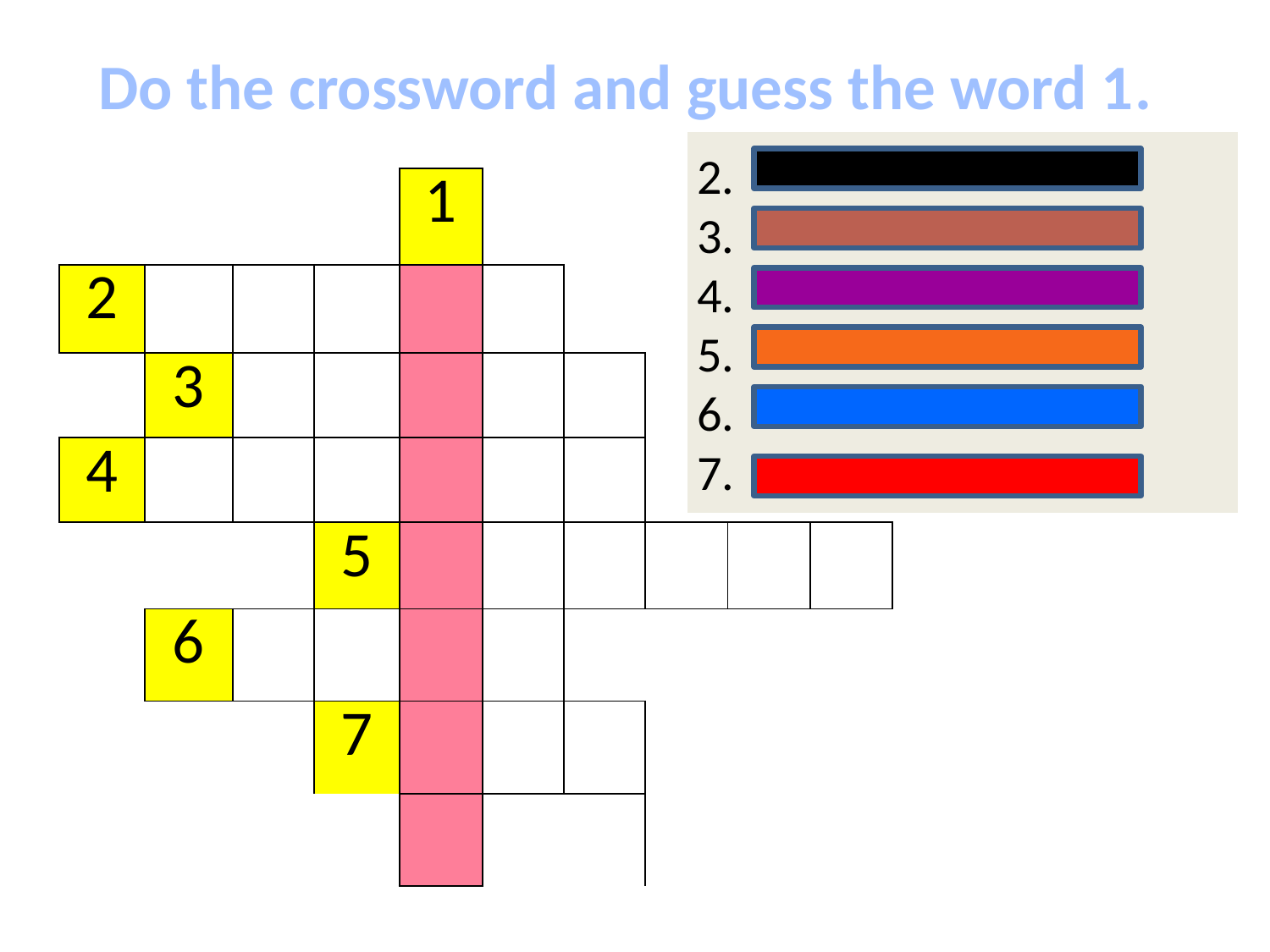

Do the crossword and guess the word 1.
2.
3.
4.
5.
6.
7.

|  |  |  |  | 1 |  |  |  |  |  |
| --- | --- | --- | --- | --- | --- | --- | --- | --- | --- |
| 2 |  |  |  |  |  |  |  |  |  |
|  | 3 |  |  |  |  |  |  |  |  |
| 4 |  |  |  |  |  |  |  |  |  |
|  |  |  | 5 |  |  |  |  |  |  |
|  | 6 |  |  |  |  |  |  |  |  |
|  |  |  | 7 |  |  |  |  |  |  |
|  |  |  |  |  |  |  |  |  |  |